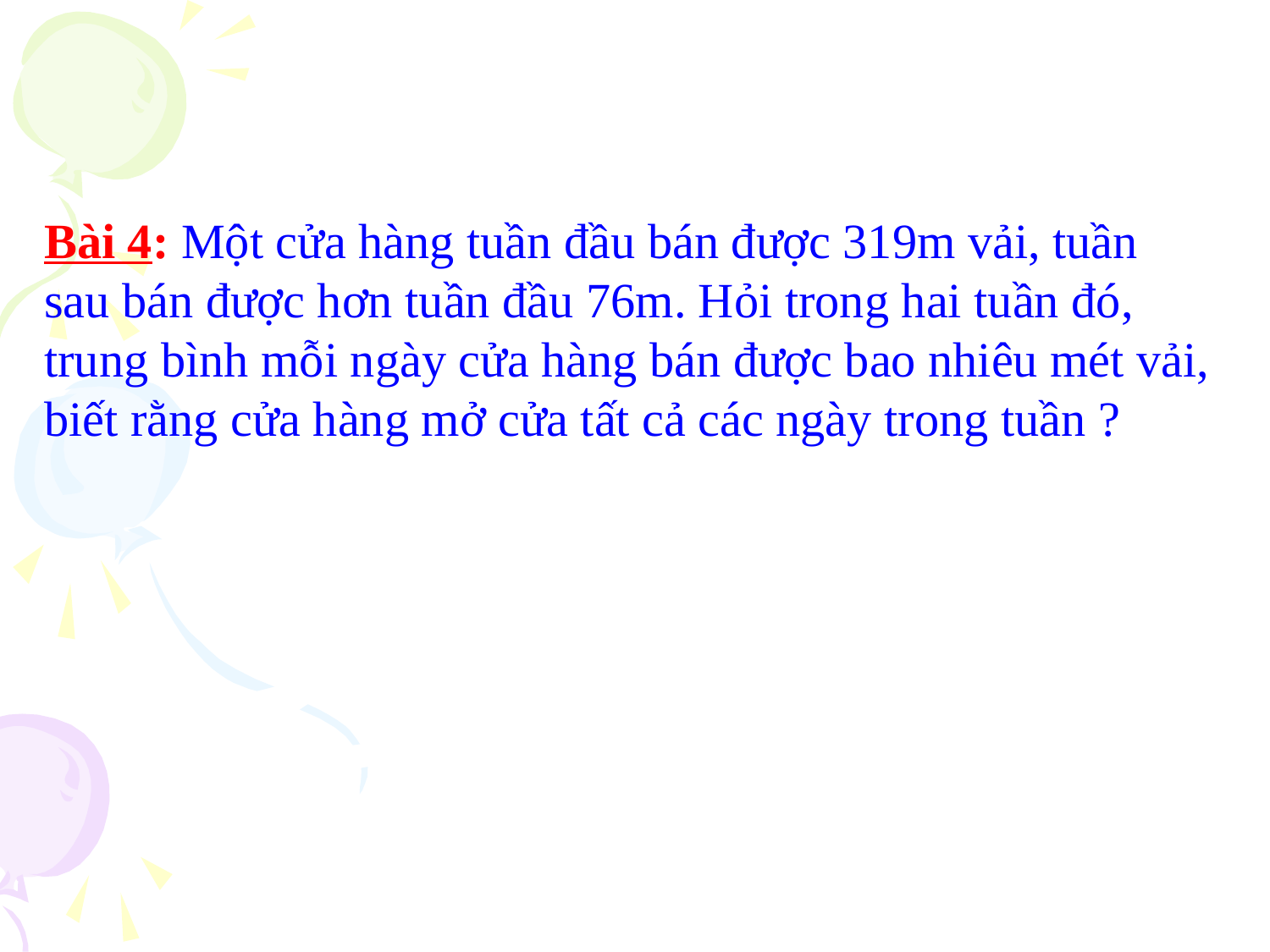

Bài 4: Một cửa hàng tuần đầu bán được 319m vải, tuần sau bán được hơn tuần đầu 76m. Hỏi trong hai tuần đó, trung bình mỗi ngày cửa hàng bán được bao nhiêu mét vải, biết rằng cửa hàng mở cửa tất cả các ngày trong tuần ?